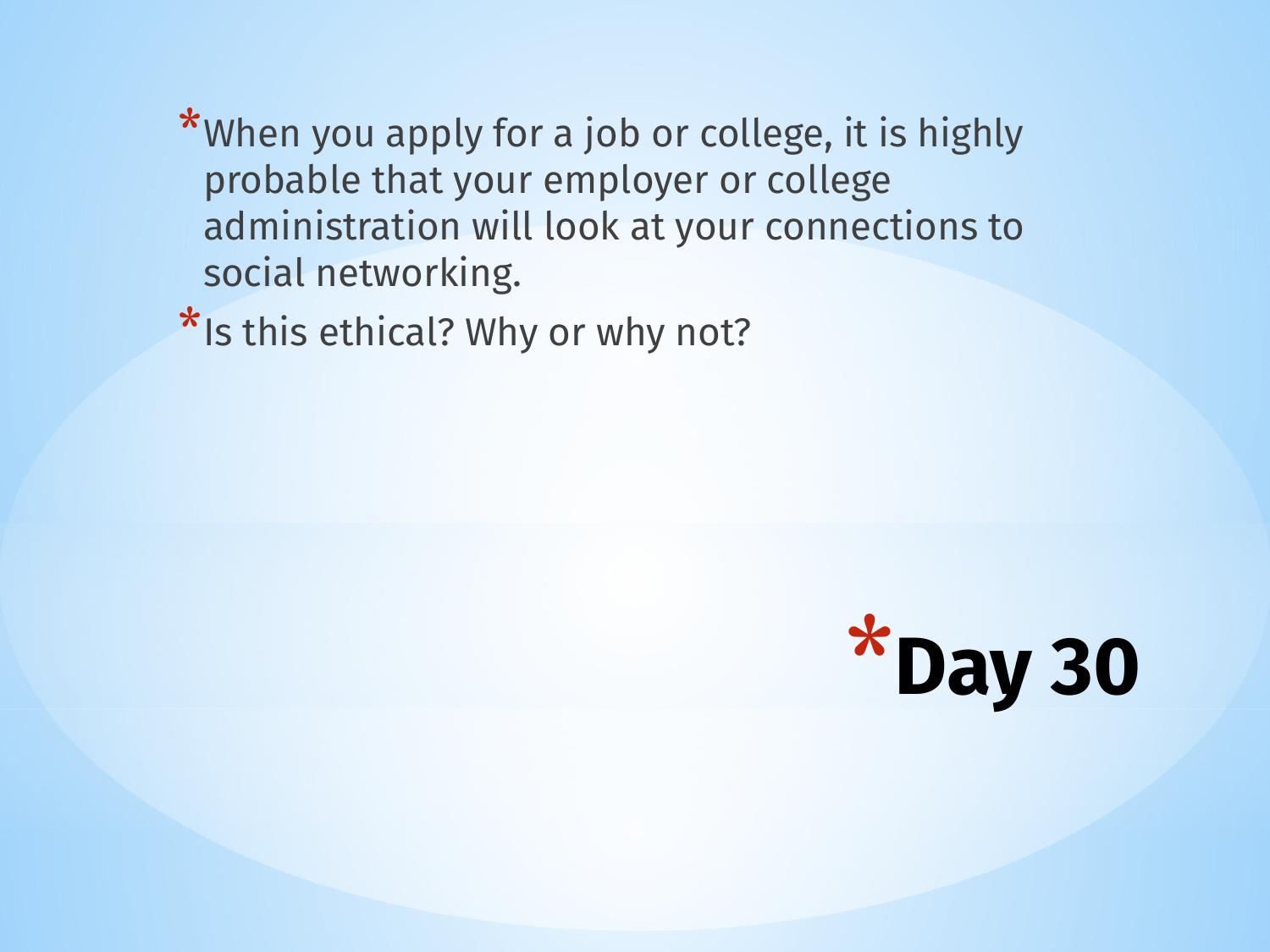

When you apply for a job or college, it is highly probable that your employer or college administration will look at your connections to social networking.
Is this ethical? Why or why not?
# Day 30